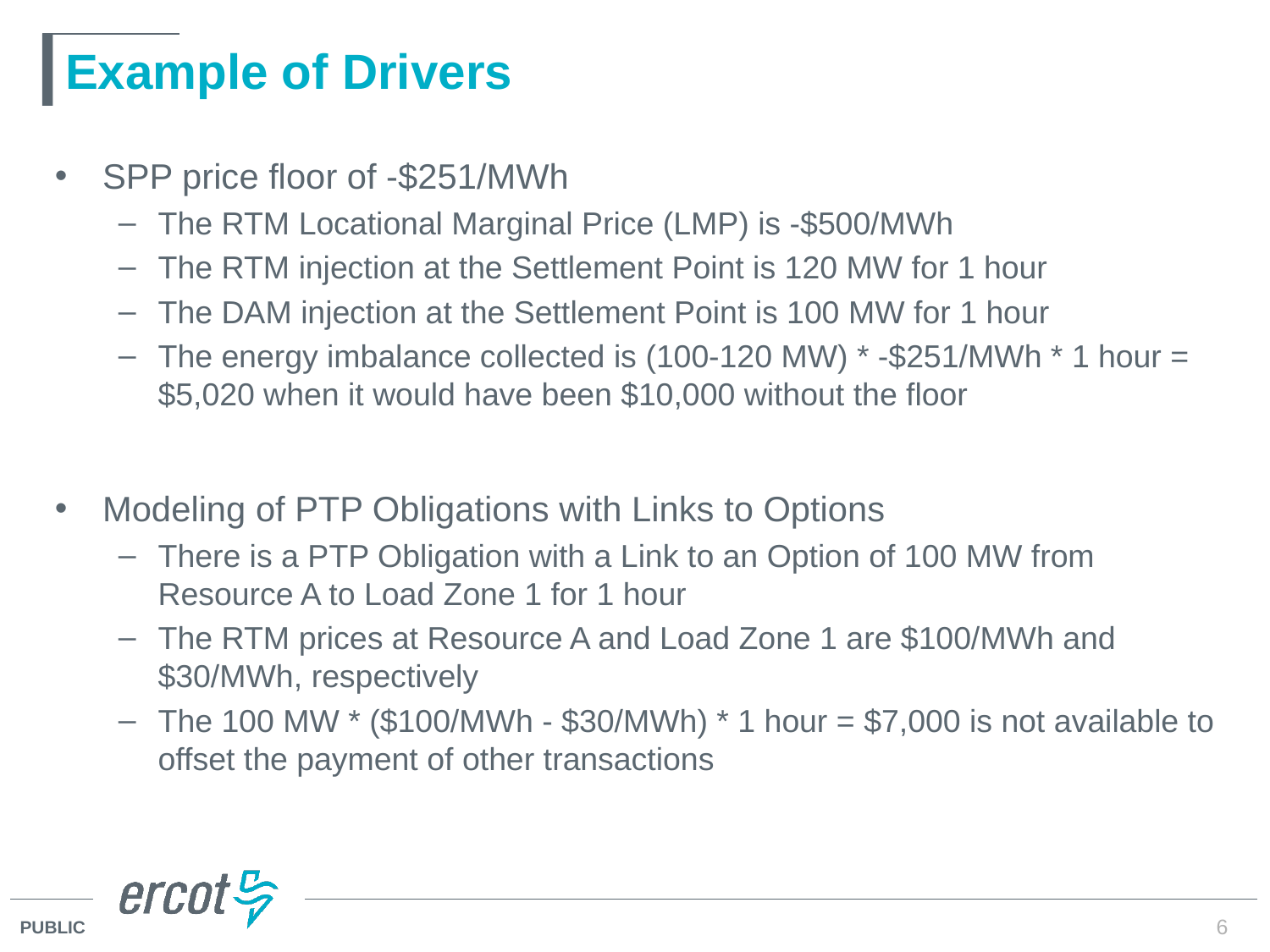

# Example of Drivers
SPP price floor of -$251/MWh
The RTM Locational Marginal Price (LMP) is -$500/MWh
The RTM injection at the Settlement Point is 120 MW for 1 hour
The DAM injection at the Settlement Point is 100 MW for 1 hour
The energy imbalance collected is (100-120 MW) * -$251/MWh * 1 hour = $5,020 when it would have been $10,000 without the floor

Modeling of PTP Obligations with Links to Options
There is a PTP Obligation with a Link to an Option of 100 MW from Resource A to Load Zone 1 for 1 hour
The RTM prices at Resource A and Load Zone 1 are $100/MWh and $30/MWh, respectively
The 100 MW * ($100/MWh - $30/MWh) * 1 hour = $7,000 is not available to offset the payment of other transactions

6